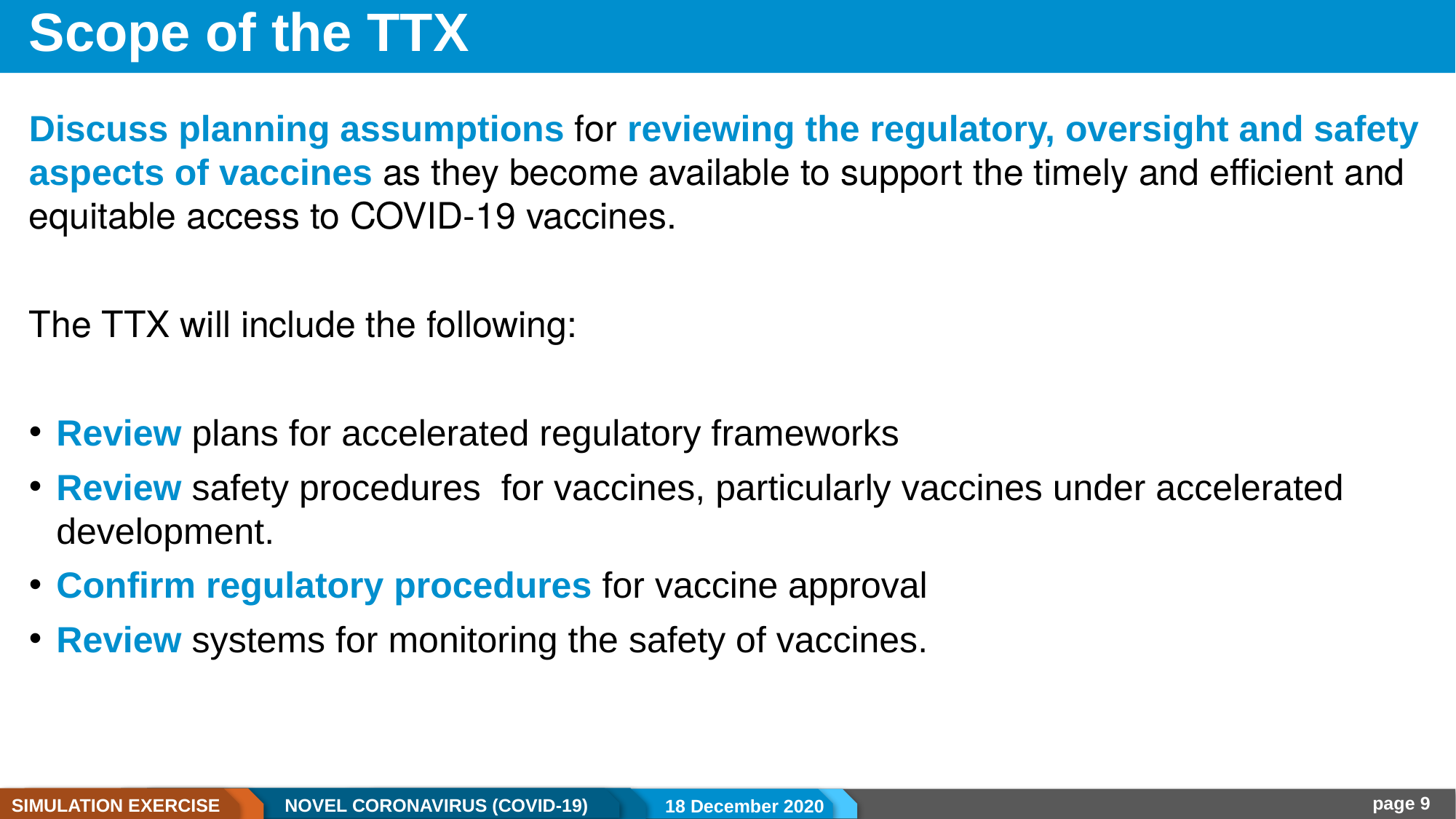

# Scope of the TTX
Discuss planning assumptions for reviewing the regulatory, oversight and safety aspects of vaccines as they become available to support the timely and efficient and equitable access to COVID-19 vaccines.

The TTX will include the following:

Review plans for accelerated regulatory frameworks
Review safety procedures  for vaccines, particularly vaccines under accelerated development.
Confirm regulatory procedures for vaccine approval
Review systems for monitoring the safety of vaccines.
18 December 2020